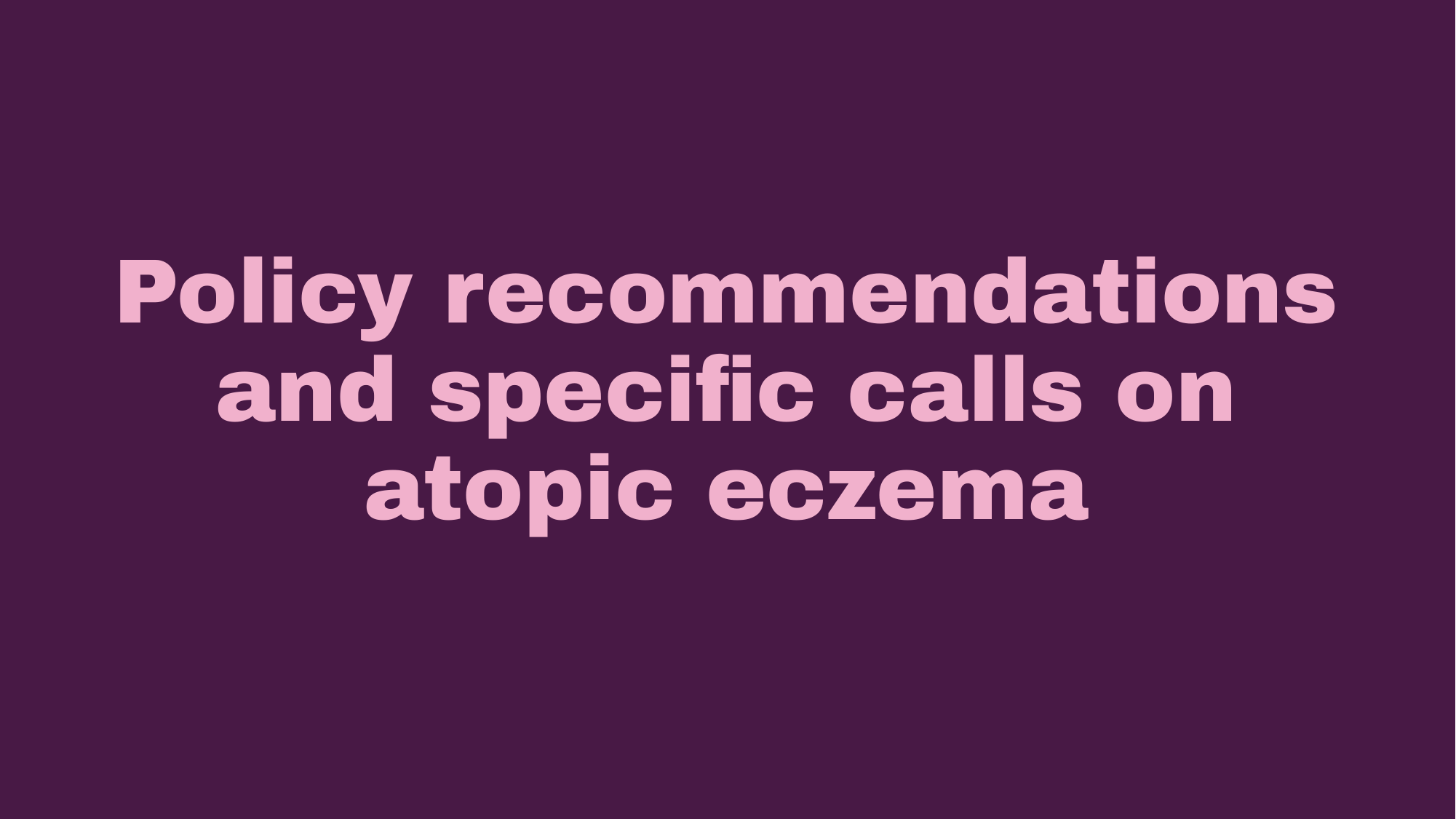

# Policy recommendations and specific calls on atopic eczema

13